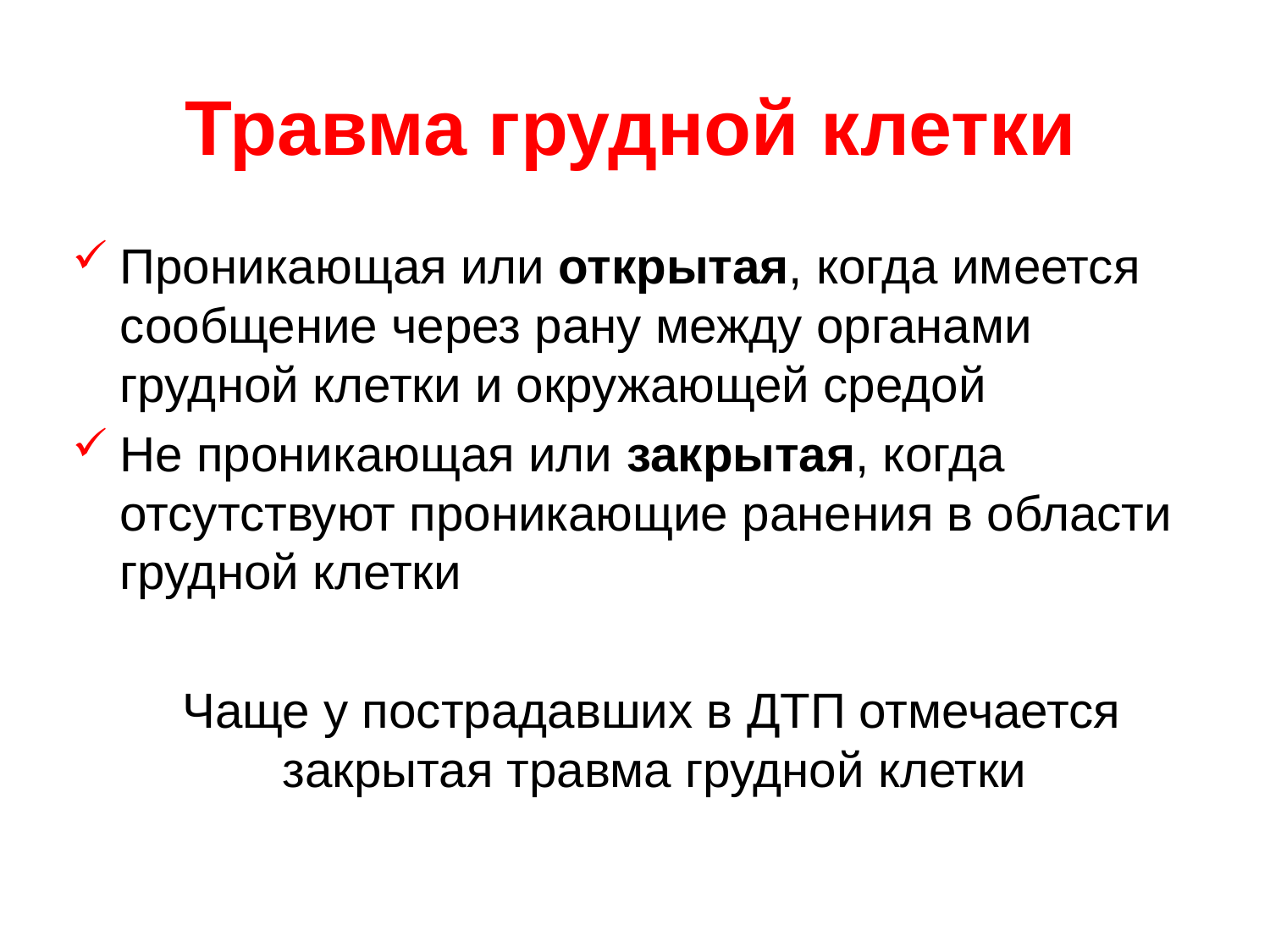

Травма грудной клетки
Проникающая или открытая, когда имеется сообщение через рану между органами грудной клетки и окружающей средой
Не проникающая или закрытая, когда отсутствуют проникающие ранения в области грудной клетки

   Чаще у пострадавших в ДТП отмечается закрытая травма грудной клетки